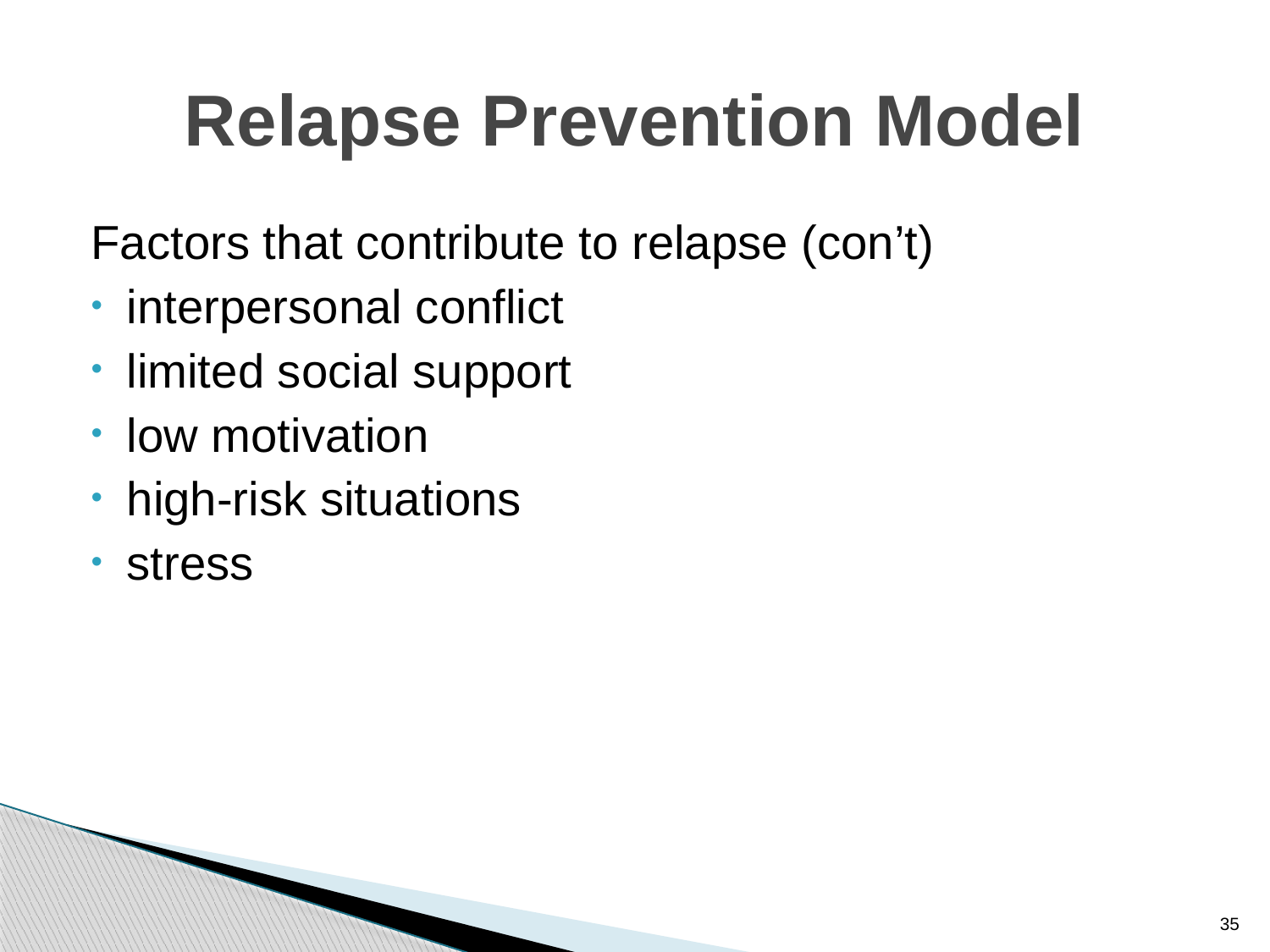

# Relapse Prevention Model
Factors that contribute to relapse (con’t)
interpersonal conflict
limited social support
low motivation
high-risk situations
stress

35